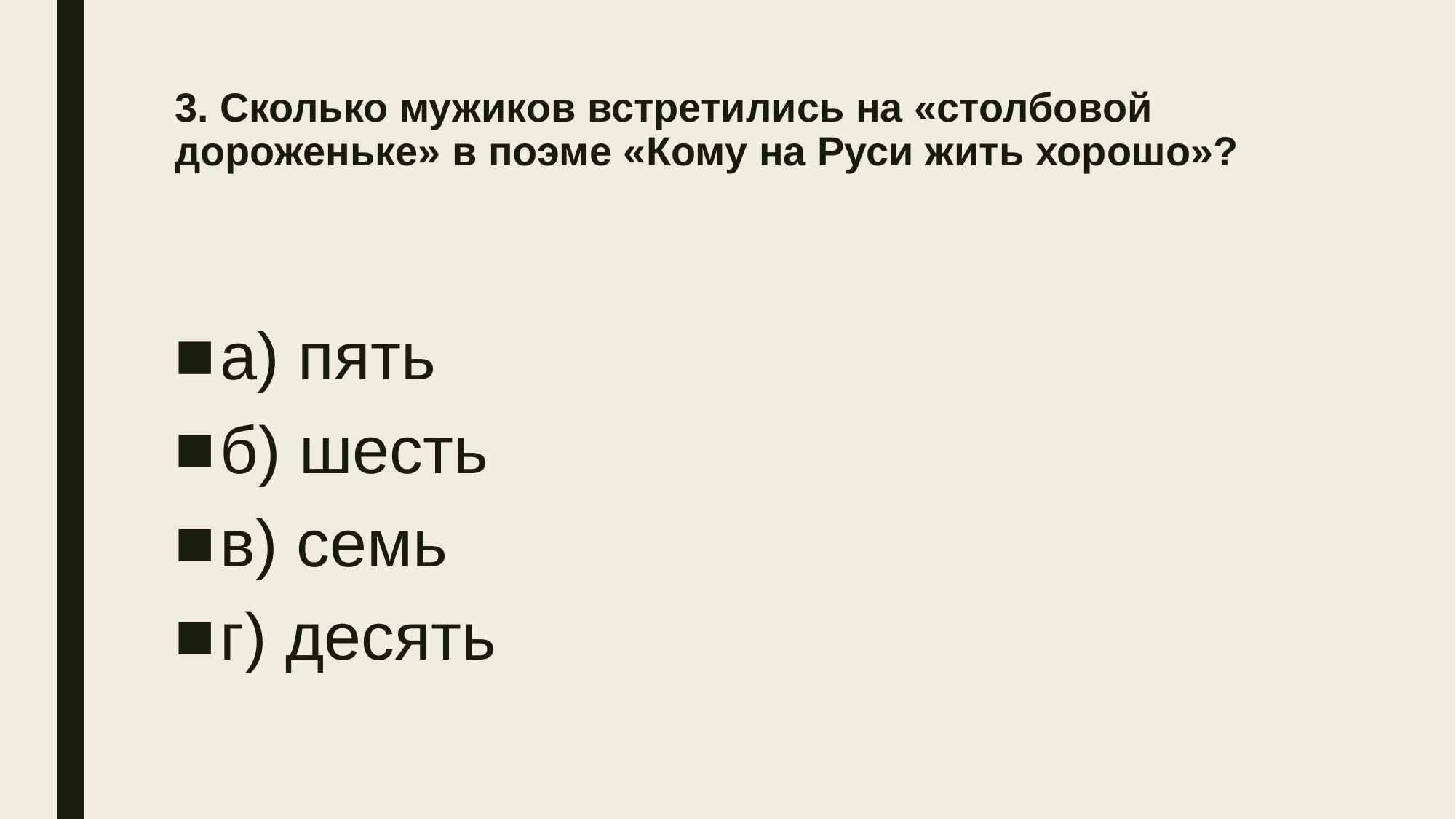

# 3. Сколько мужиков встретились на «столбовой дороженьке» в поэме «Кому на Руси жить хорошо»?
а) пять
б) шесть
в) семь
г) десять